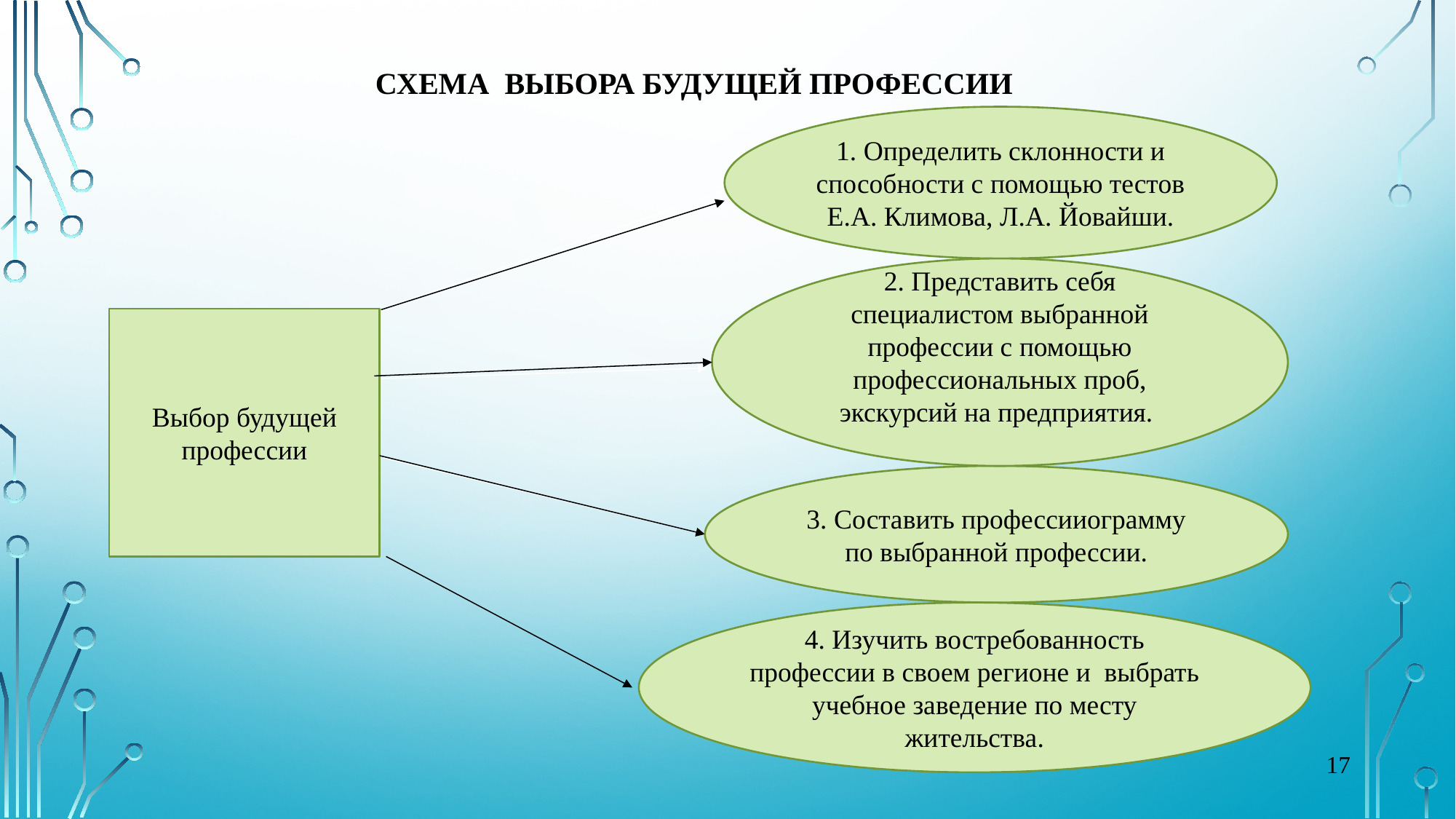

# Схема  выбора будущей профессии
1. Определить склонности и способности с помощью тестов
Е.А. Климова, Л.А. Йовайши.

2. Представить себя специалистом выбранной профессии с помощью профессиональных проб, экскурсий на предприятия.

Выбор будущей профессии
3. Составить профессииограмму по выбранной профессии.
4. Изучить востребованность профессии в своем регионе и  выбрать учебное заведение по месту жительства.
17